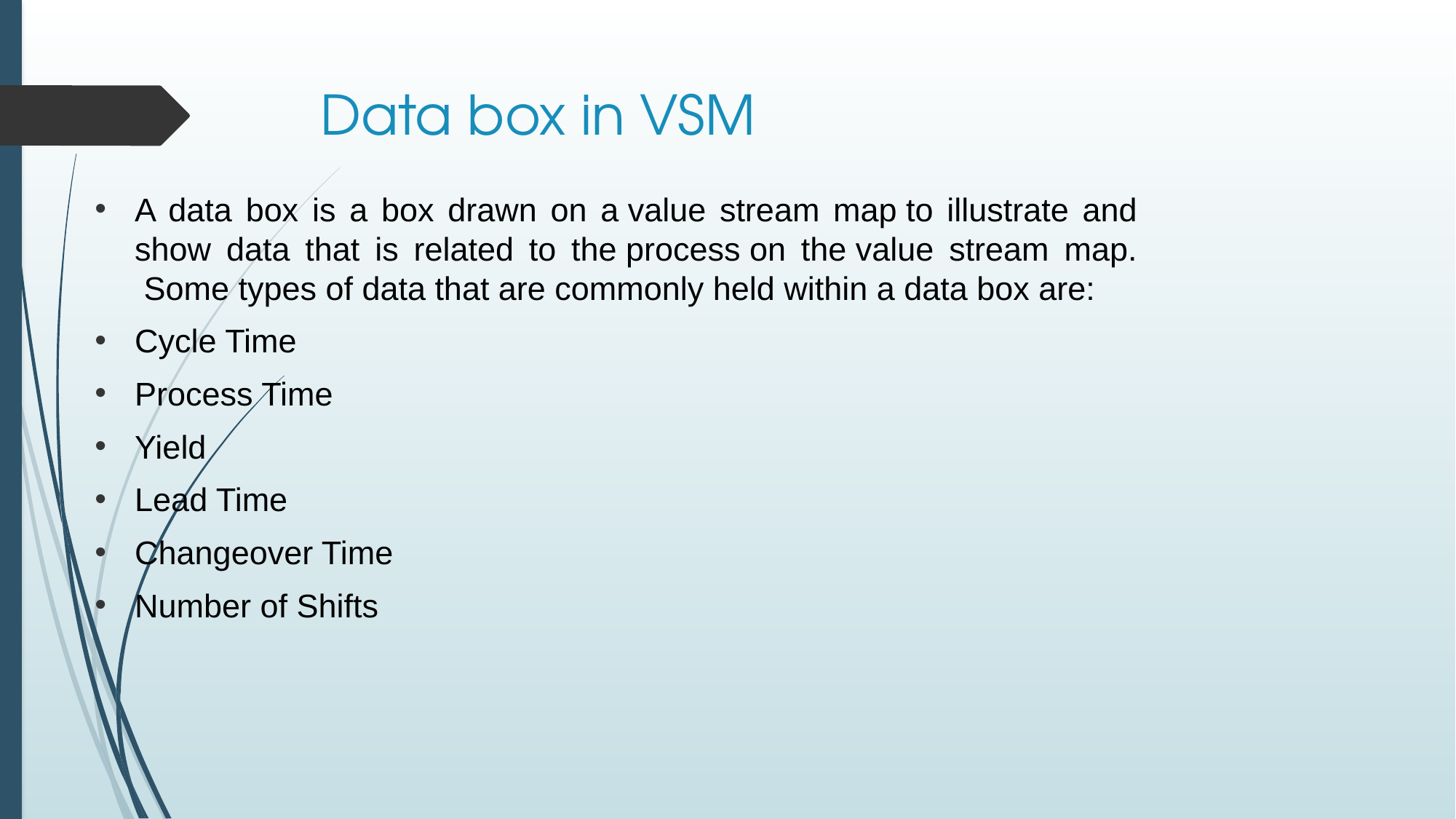

# Data box in VSM
A data box is a box drawn on a value stream map to illustrate and show data that is related to the process on the value stream map.  Some types of data that are commonly held within a data box are:
Cycle Time
Process Time
Yield
Lead Time
Changeover Time
Number of Shifts